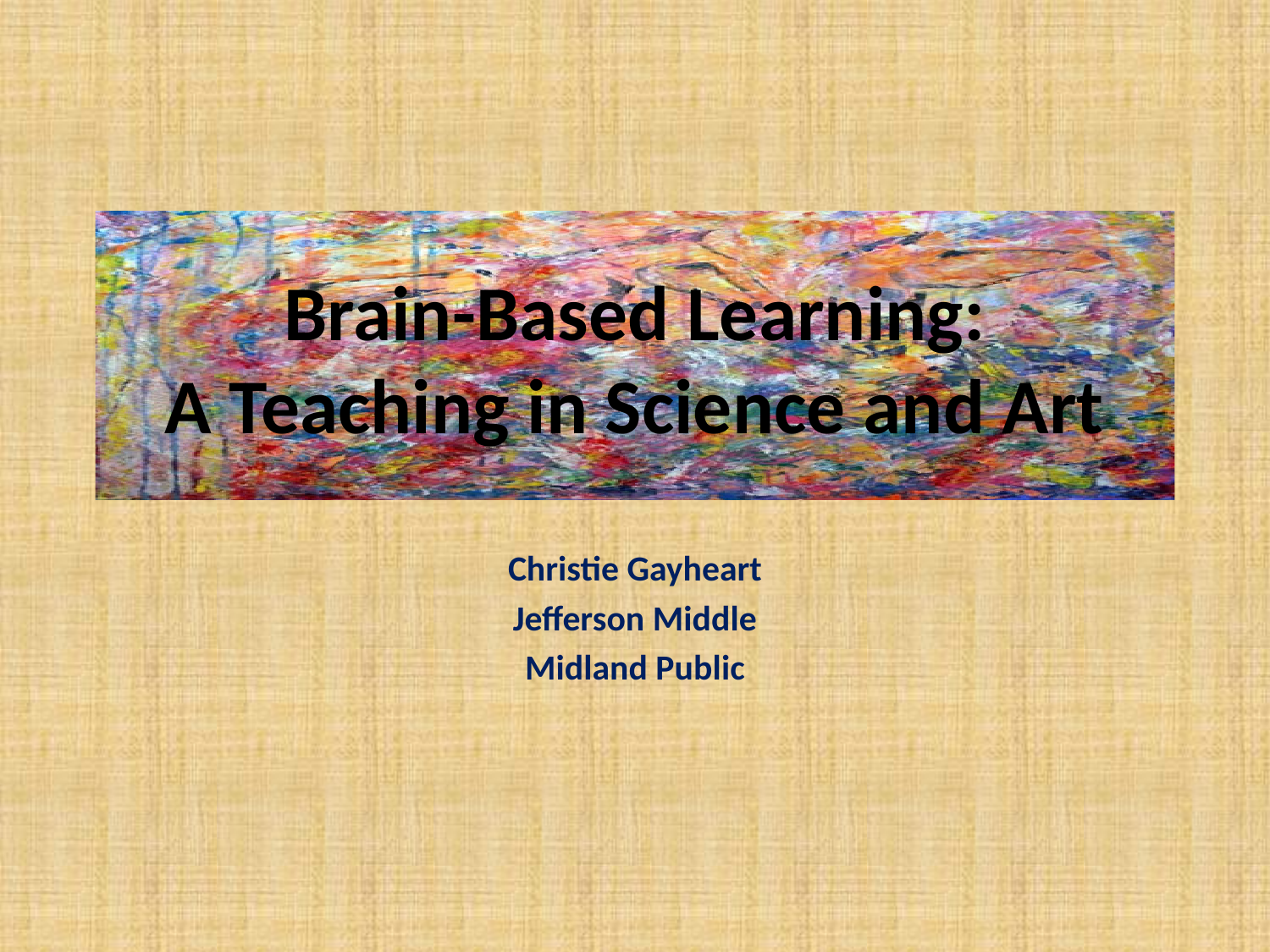

# Brain-Based Learning: A Teaching in Science and Art
Christie Gayheart
Jefferson Middle
Midland Public